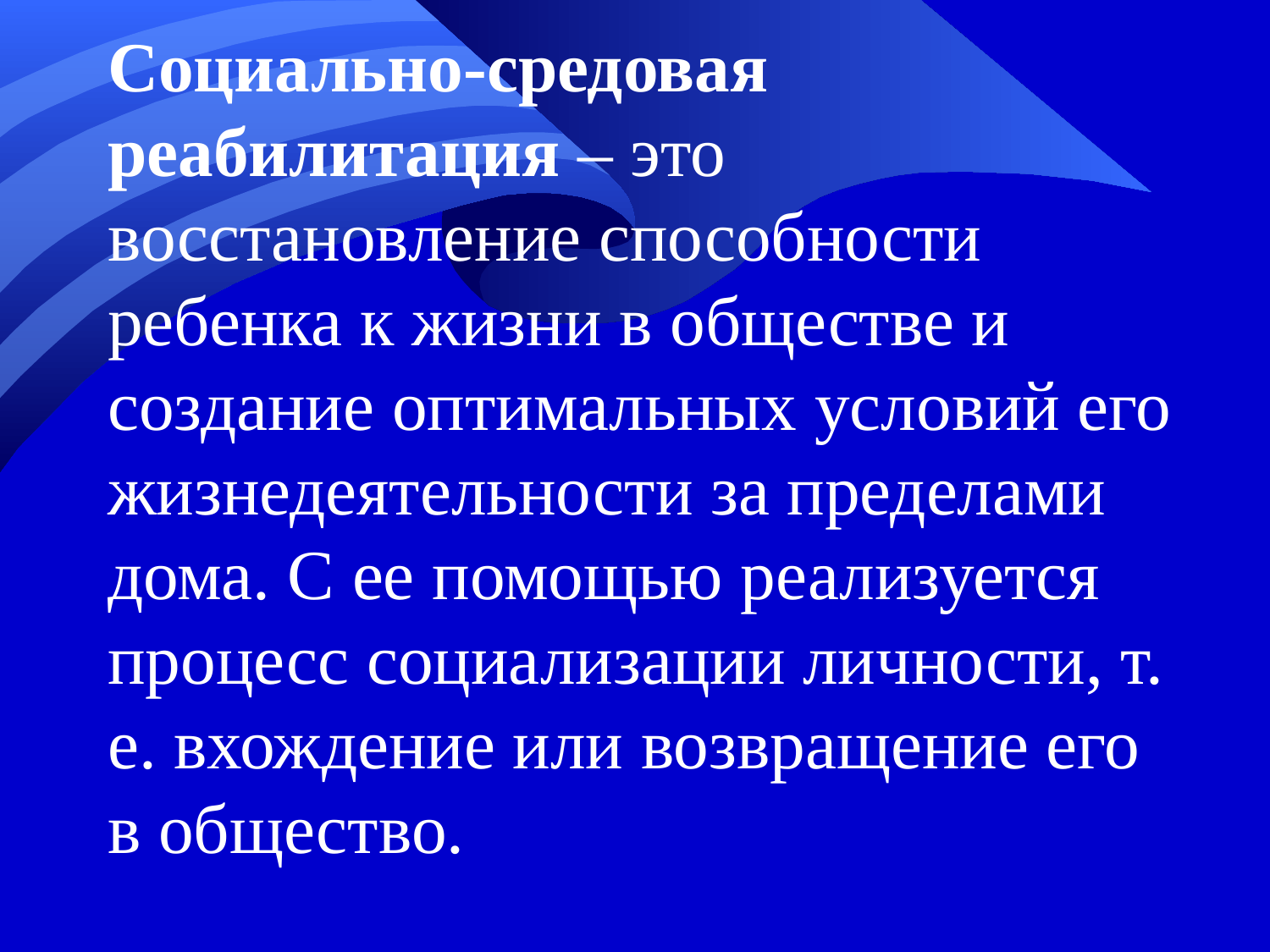

Социально-средовая реабилитация – это восстановление способности ребенка к жизни в обществе и создание оптимальных условий его жизнедеятельности за пределами дома. С ее помощью реализуется процесс социализации личности, т. е. вхождение или возвращение его в общество.